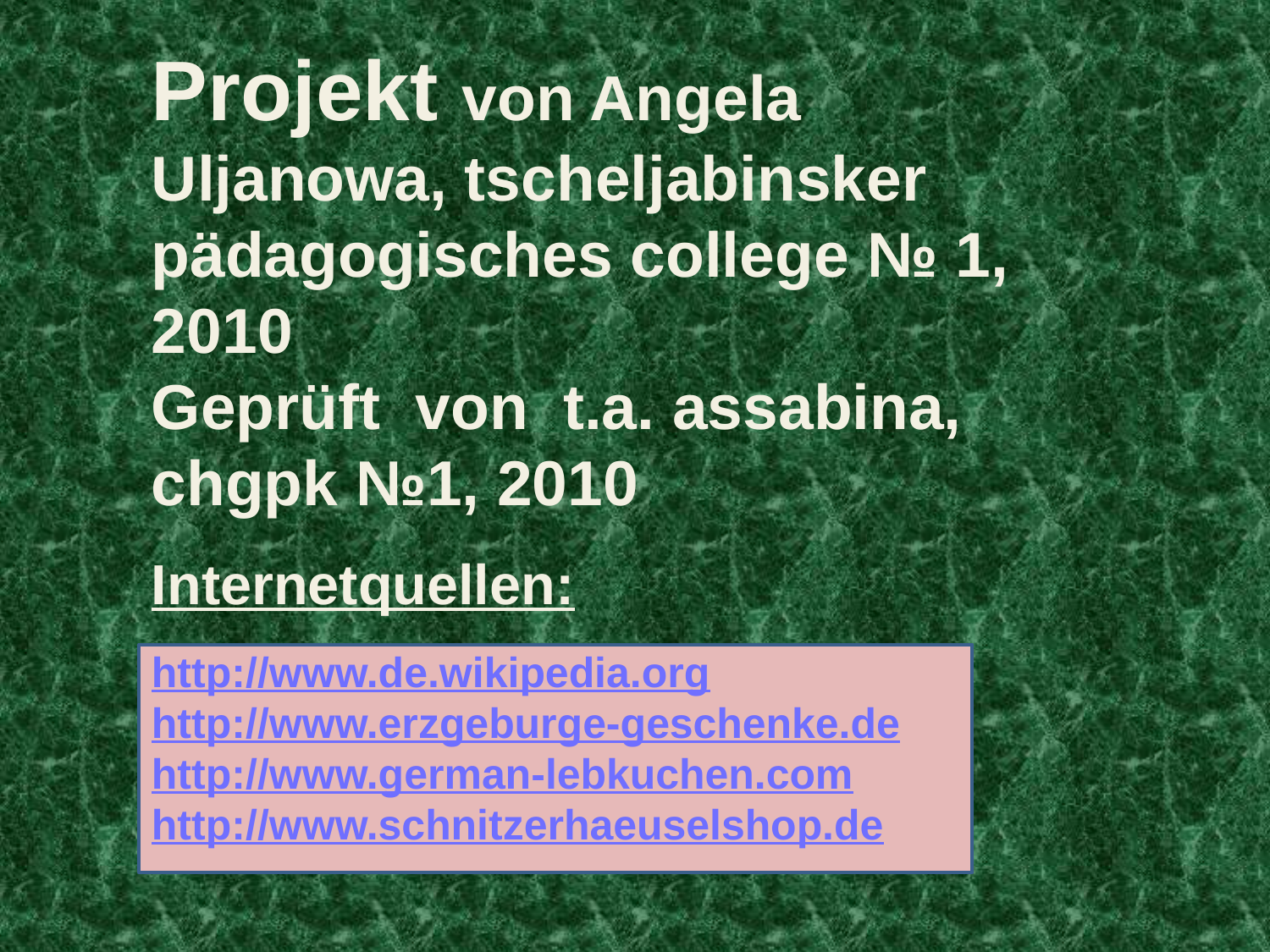

Projekt von Angela Uljanowa, tscheljabinsker pädagogisches college № 1, 2010
Geprüft  von  t.a. assabina, chgpk №1, 2010

Internetquellen:

http://www.de.wikipedia.org
http://www.erzgeburge-geschenke.de
http://www.german-lebkuchen.com
http://www.schnitzerhaeuselshop.de